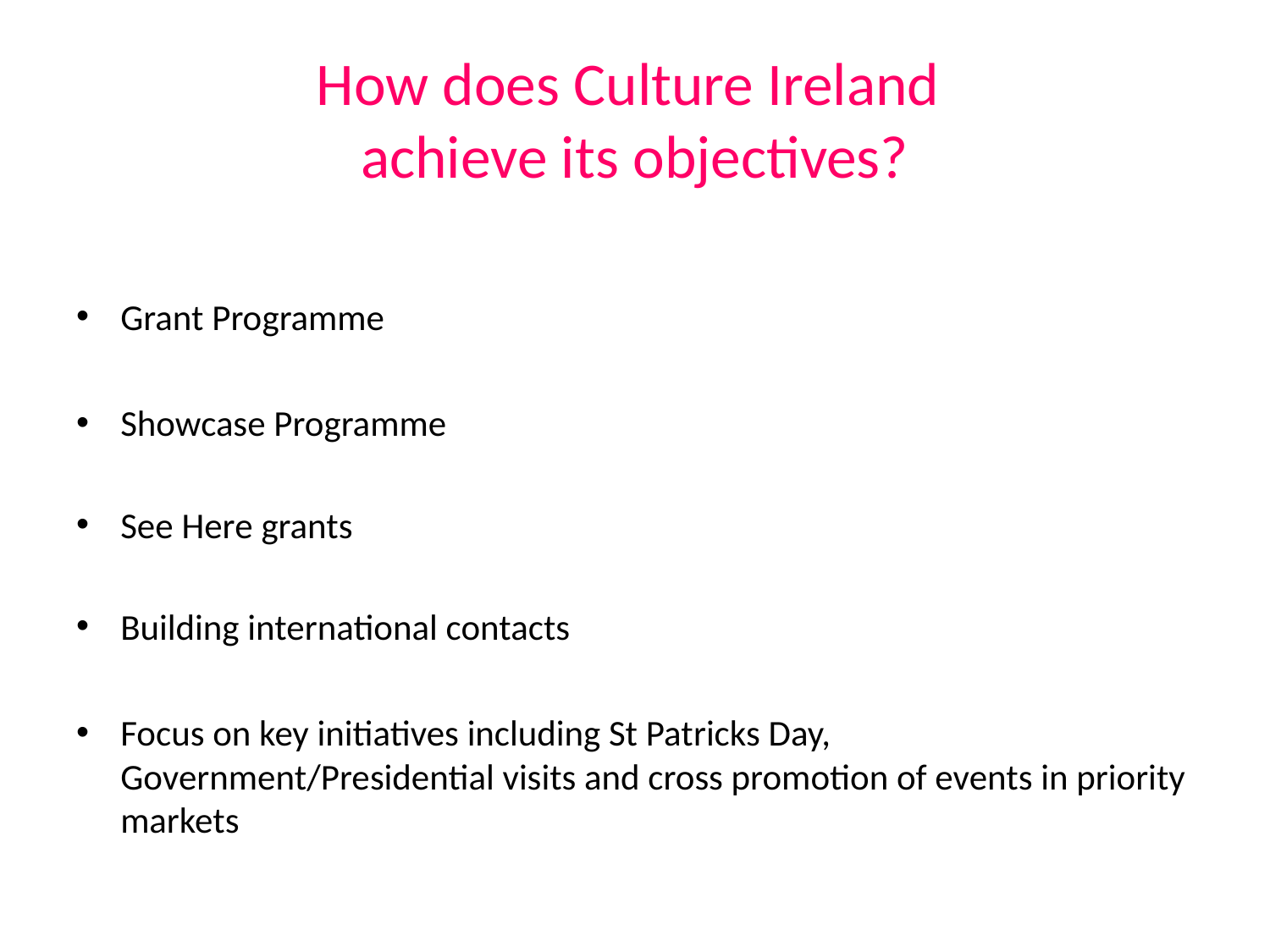

# How does Culture Ireland achieve its objectives?

Grant Programme

Showcase Programme

See Here grants

Building international contacts

Focus on key initiatives including St Patricks Day, Government/Presidential visits and cross promotion of events in priority markets